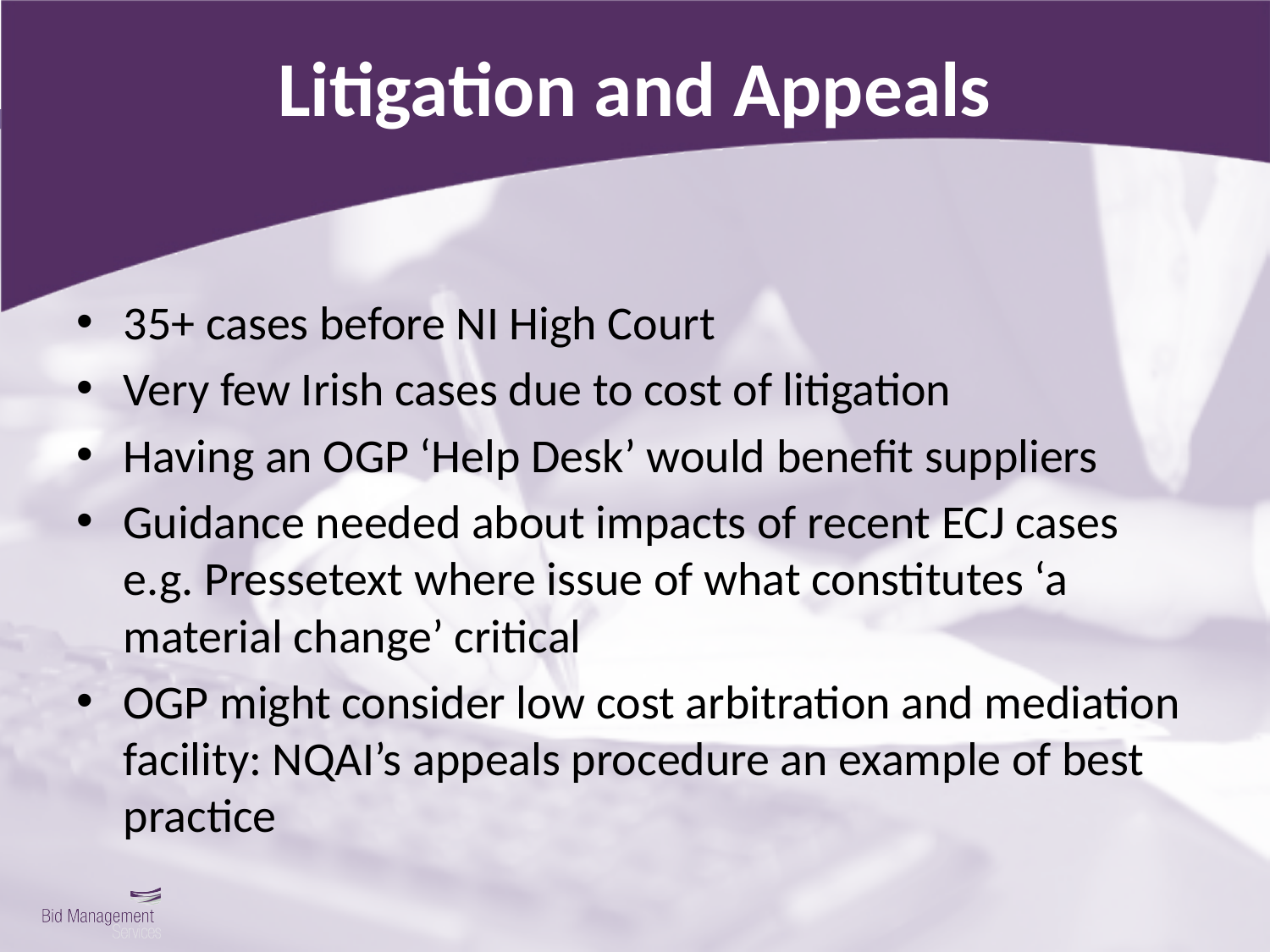

# Litigation and Appeals
35+ cases before NI High Court
Very few Irish cases due to cost of litigation
Having an OGP ‘Help Desk’ would benefit suppliers
Guidance needed about impacts of recent ECJ cases e.g. Pressetext where issue of what constitutes ‘a material change’ critical
OGP might consider low cost arbitration and mediation facility: NQAI’s appeals procedure an example of best practice